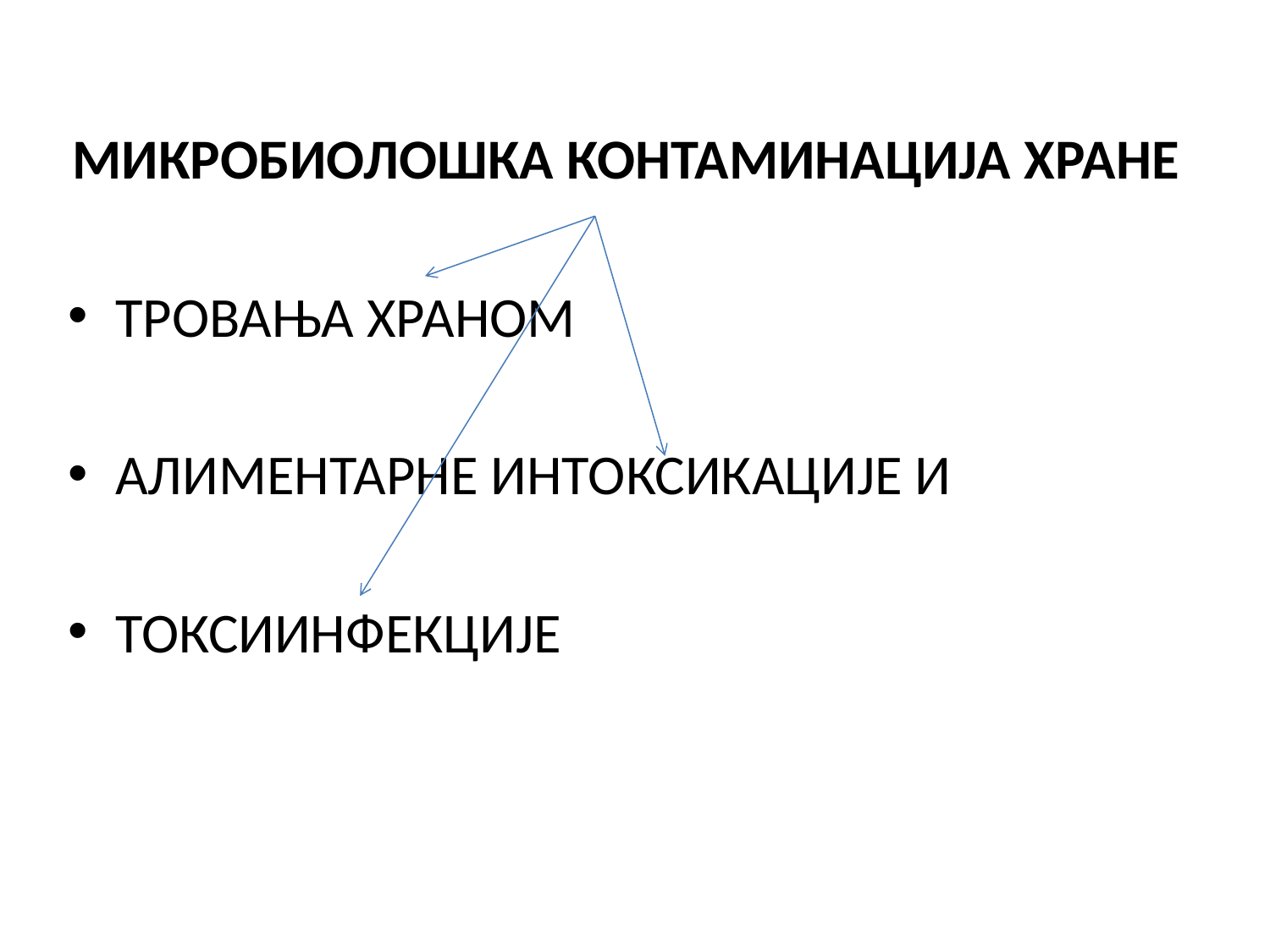

МИКРОБИОЛОШКА КОНТАМИНАЦИЈА ХРАНЕ

ТРОВАЊА ХРАНОМ

АЛИМЕНТАРНЕ ИНТОКСИКАЦИЈЕ И

ТОКСИИНФЕКЦИЈЕ